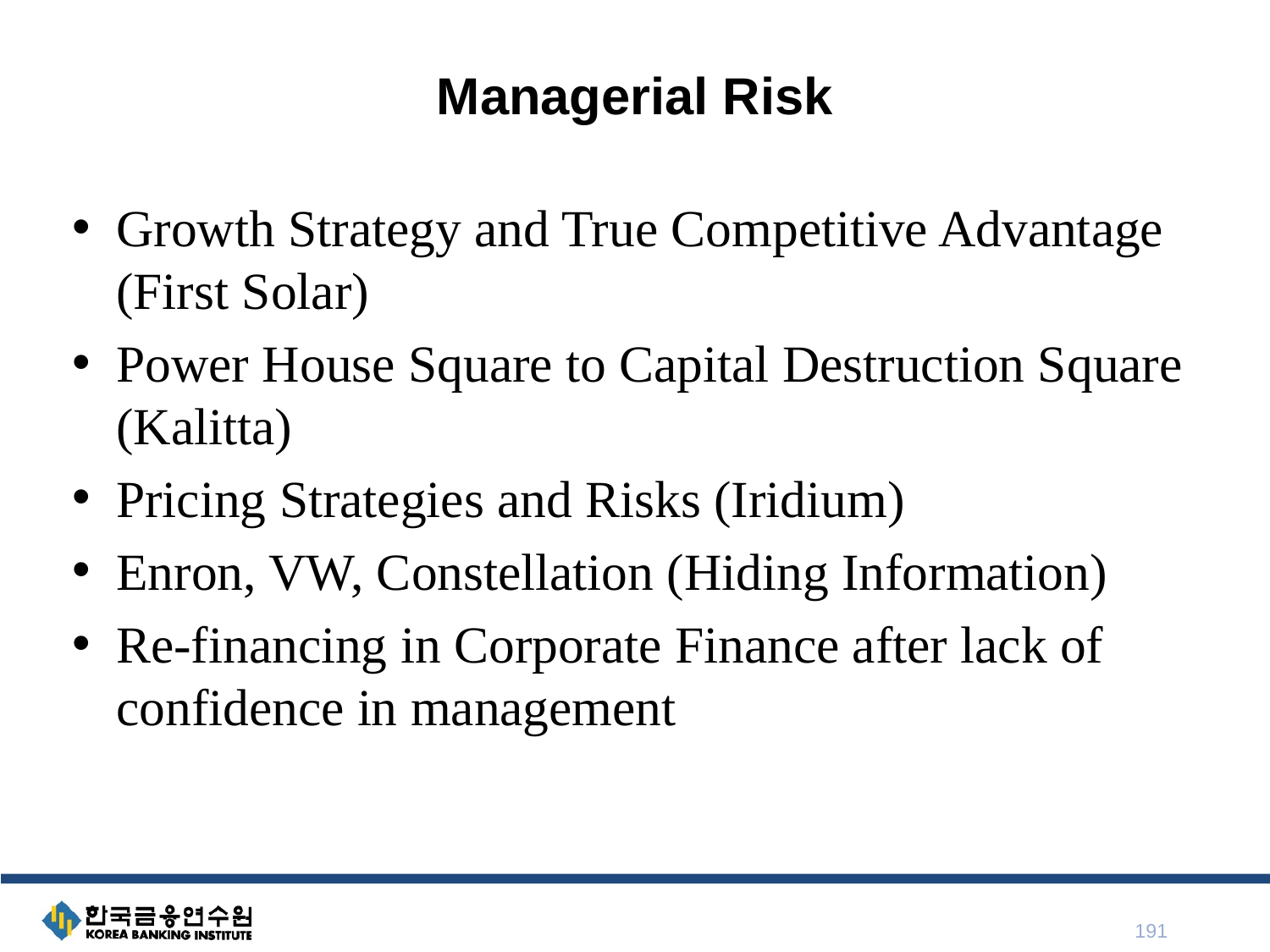

# Managerial Risk
Growth Strategy and True Competitive Advantage (First Solar)
Power House Square to Capital Destruction Square (Kalitta)
Pricing Strategies and Risks (Iridium)
Enron, VW, Constellation (Hiding Information)
Re-financing in Corporate Finance after lack of confidence in management

191